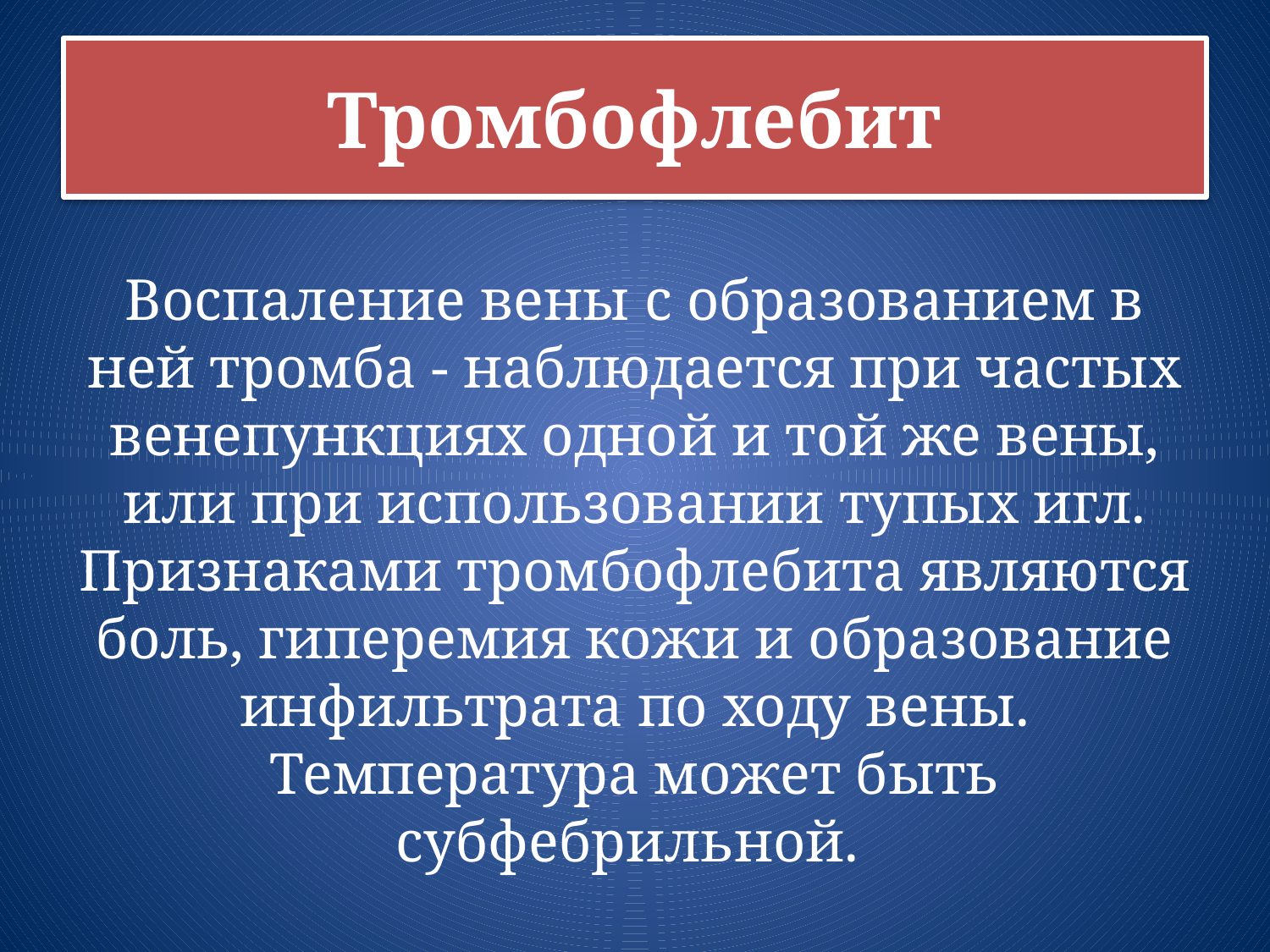

# Тромбофлебит
Воспаление вены с образованием в ней тромба - наблюдается при частых венепункциях одной и той же вены, или при использовании тупых игл. Признаками тромбофлебита являются боль, гиперемия кожи и образование инфильтрата по ходу вены. Температура может быть субфебрильной.